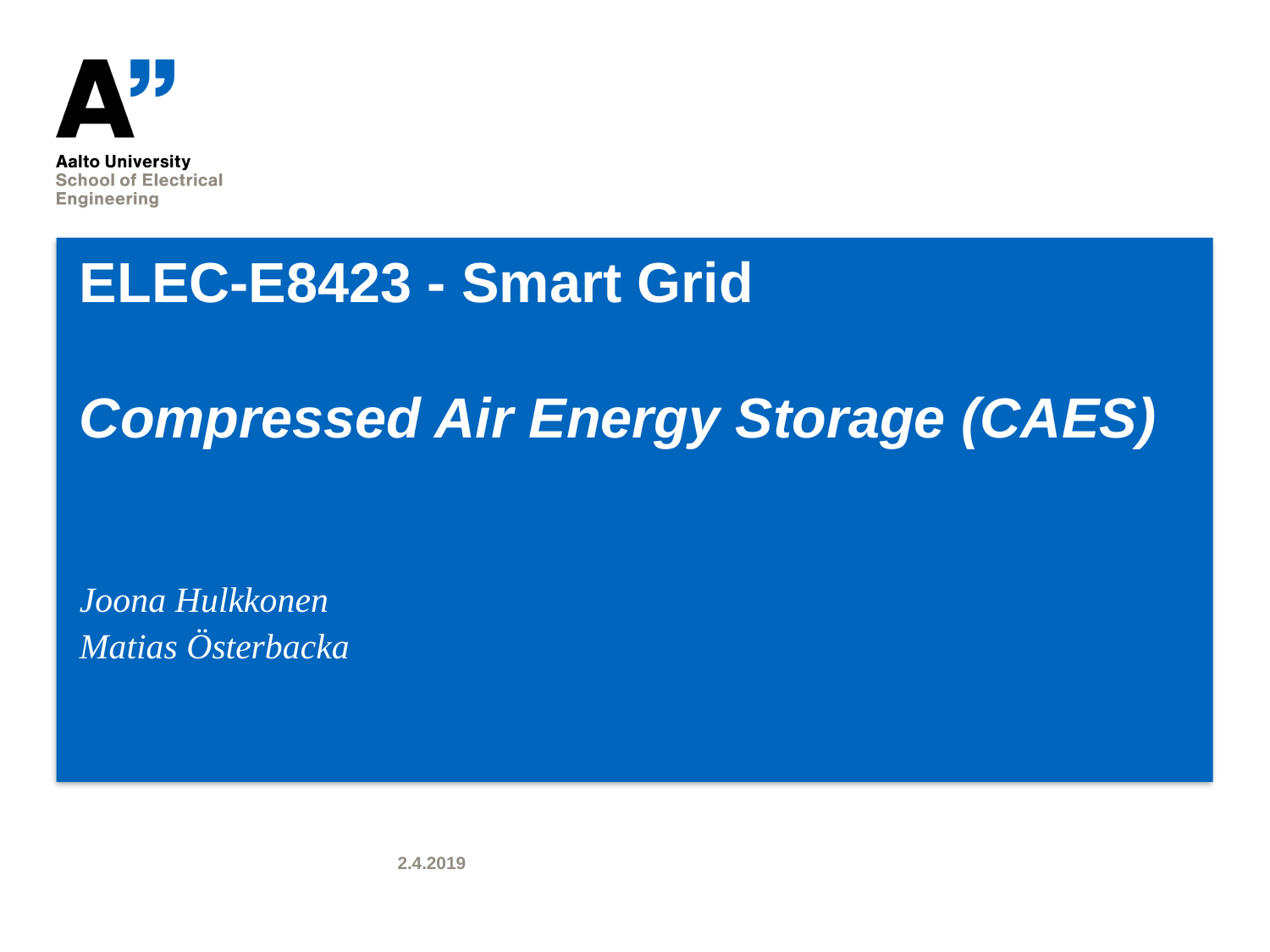

# ELEC-E8423 - Smart Grid Compressed Air Energy Storage (CAES)
Joona Hulkkonen
Matias Österbacka

2.4.2019